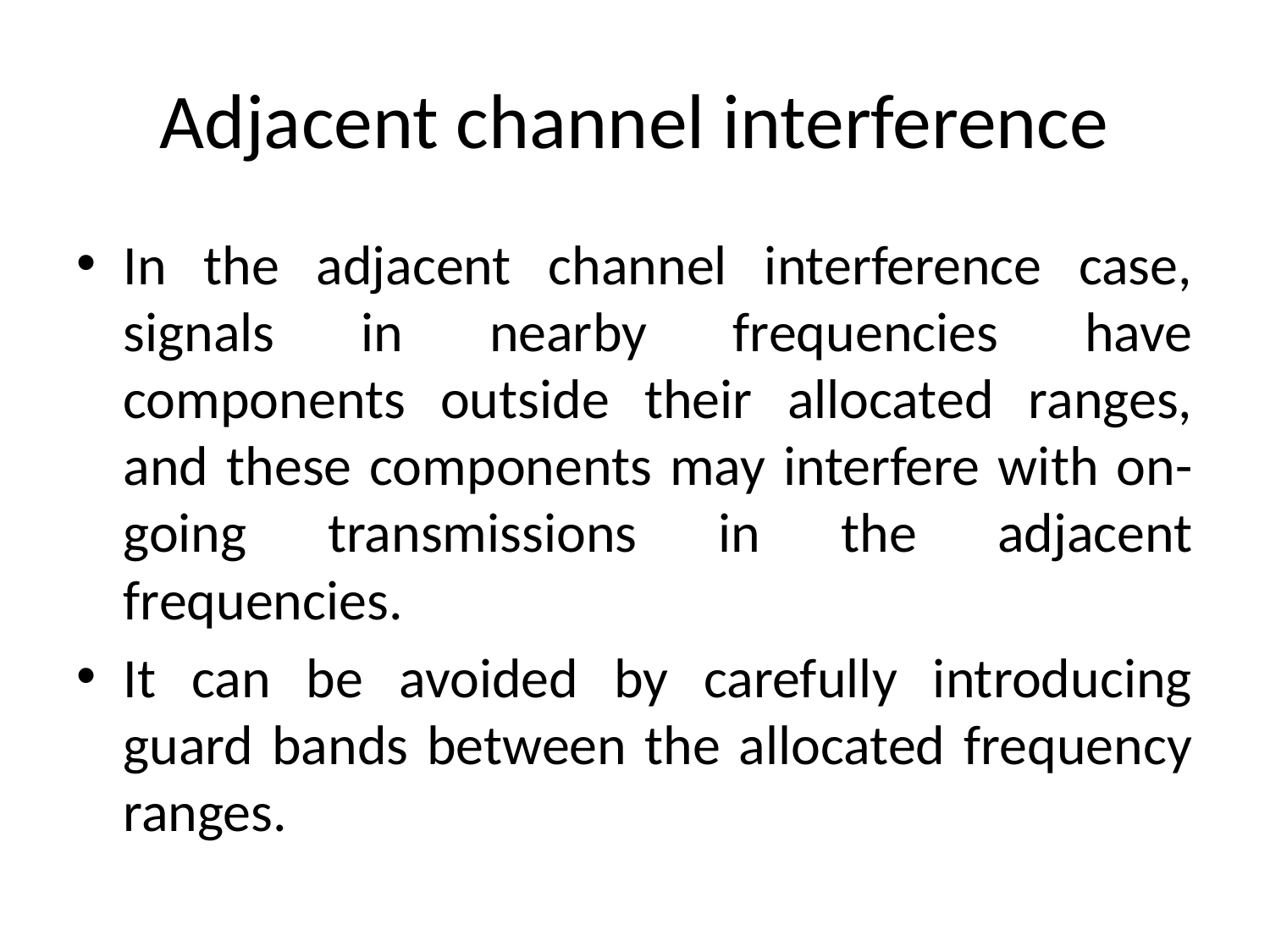

# Adjacent channel interference
In the adjacent channel interference case, signals in nearby frequencies have components outside their allocated ranges, and these components may interfere with on-going transmissions in the adjacent frequencies.
It can be avoided by carefully introducing guard bands between the allocated frequency ranges.